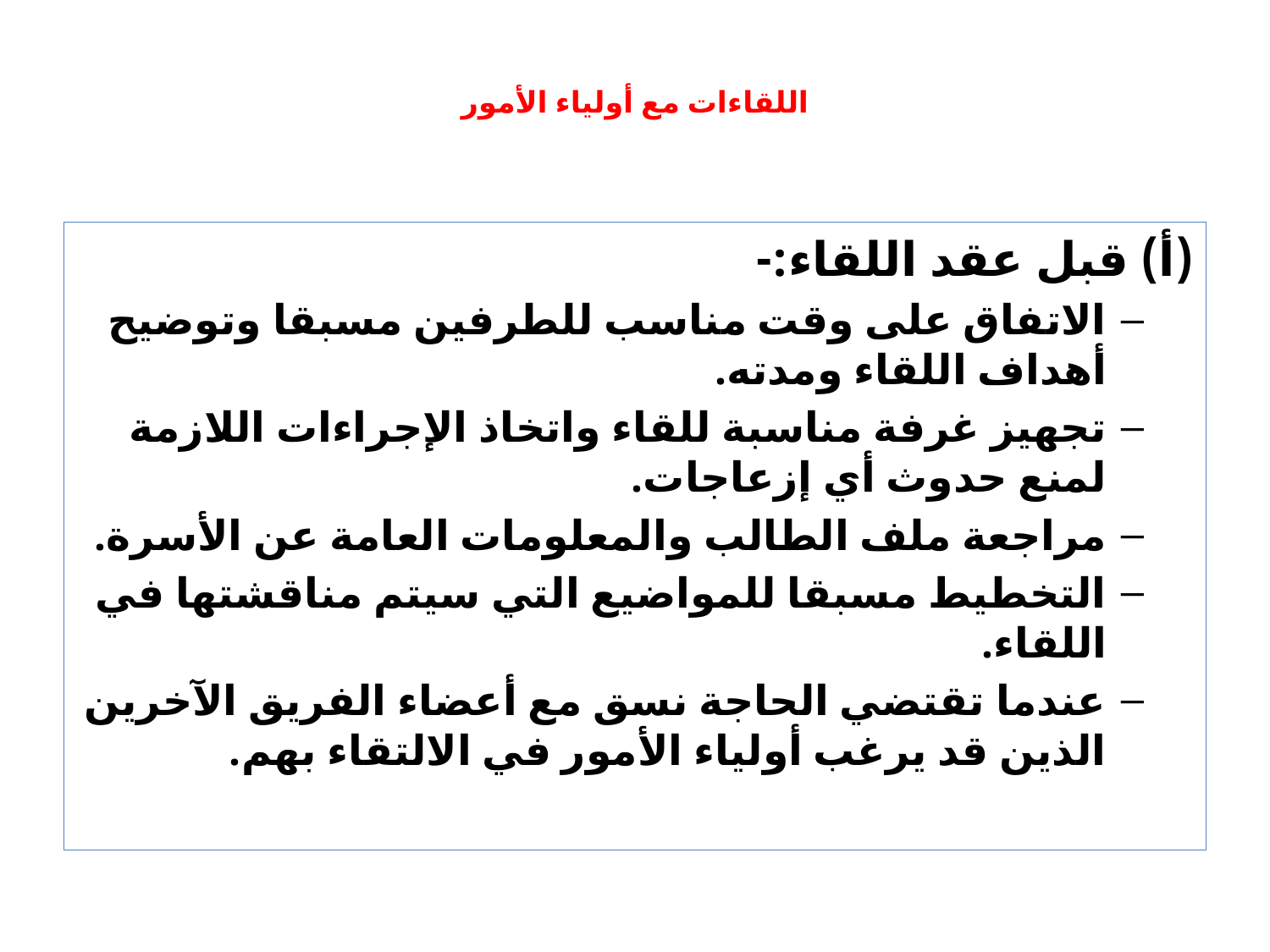

# اللقاءات مع أولياء الأمور
(أ) قبل عقد اللقاء:-
الاتفاق على وقت مناسب للطرفين مسبقا وتوضيح أهداف اللقاء ومدته.
تجهيز غرفة مناسبة للقاء واتخاذ الإجراءات اللازمة لمنع حدوث أي إزعاجات.
مراجعة ملف الطالب والمعلومات العامة عن الأسرة.
التخطيط مسبقا للمواضيع التي سيتم مناقشتها في اللقاء.
عندما تقتضي الحاجة نسق مع أعضاء الفريق الآخرين الذين قد يرغب أولياء الأمور في الالتقاء بهم.